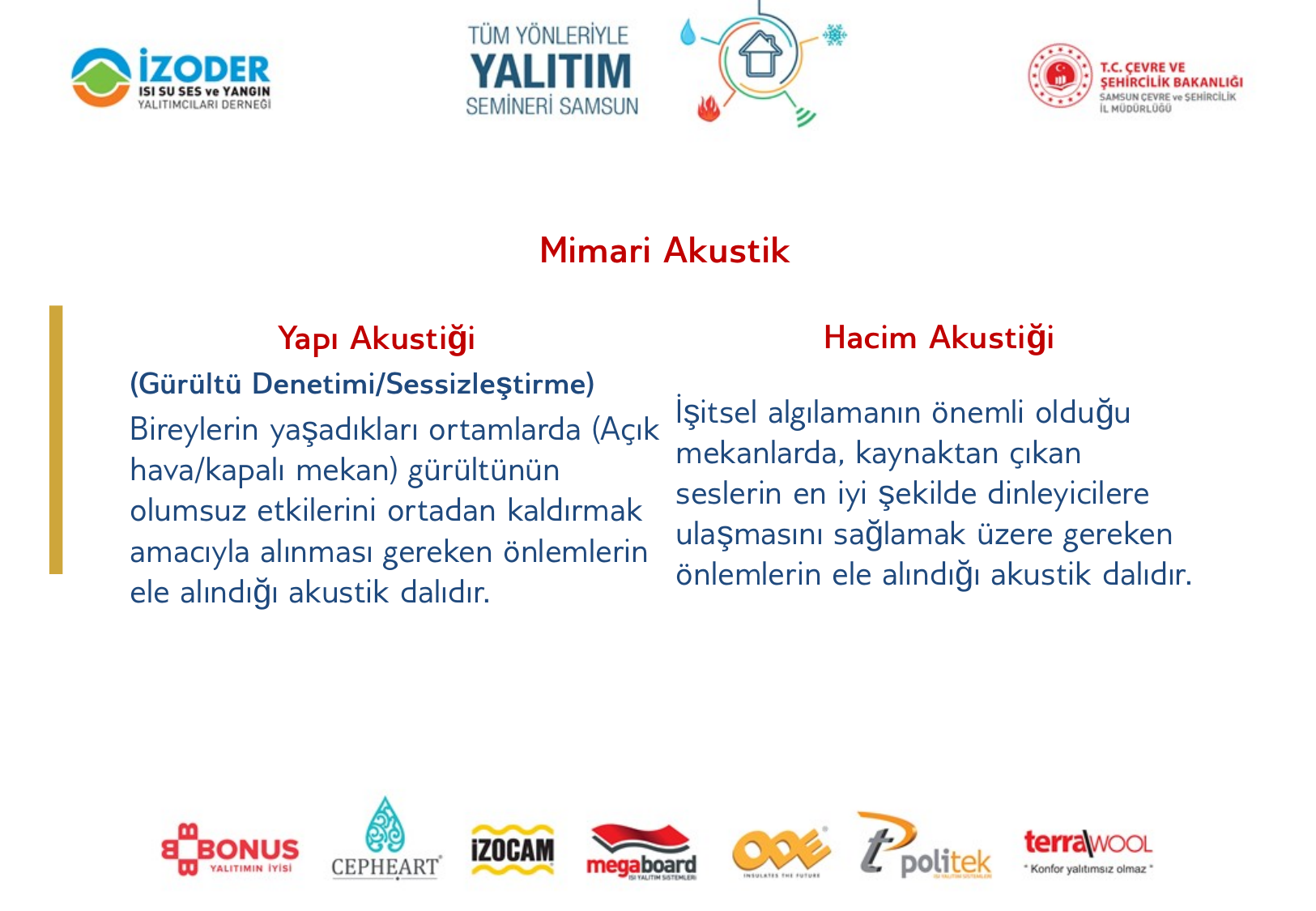

Mimari Akustik

                 Hacim Akustiği

İşitsel algılamanın önemli olduğu mekanlarda, kaynaktan çıkan seslerin en iyi şekilde dinleyicilere ulaşmasını sağlamak üzere gereken önlemlerin ele alındığı akustik dalıdır.

                 Yapı Akustiği
(Gürültü Denetimi/Sessizleştirme)
Bireylerin yaşadıkları ortamlarda (Açık hava/kapalı mekan) gürültünün olumsuz etkilerini ortadan kaldırmak amacıyla alınması gereken önlemlerin ele alındığı akustik dalıdır.